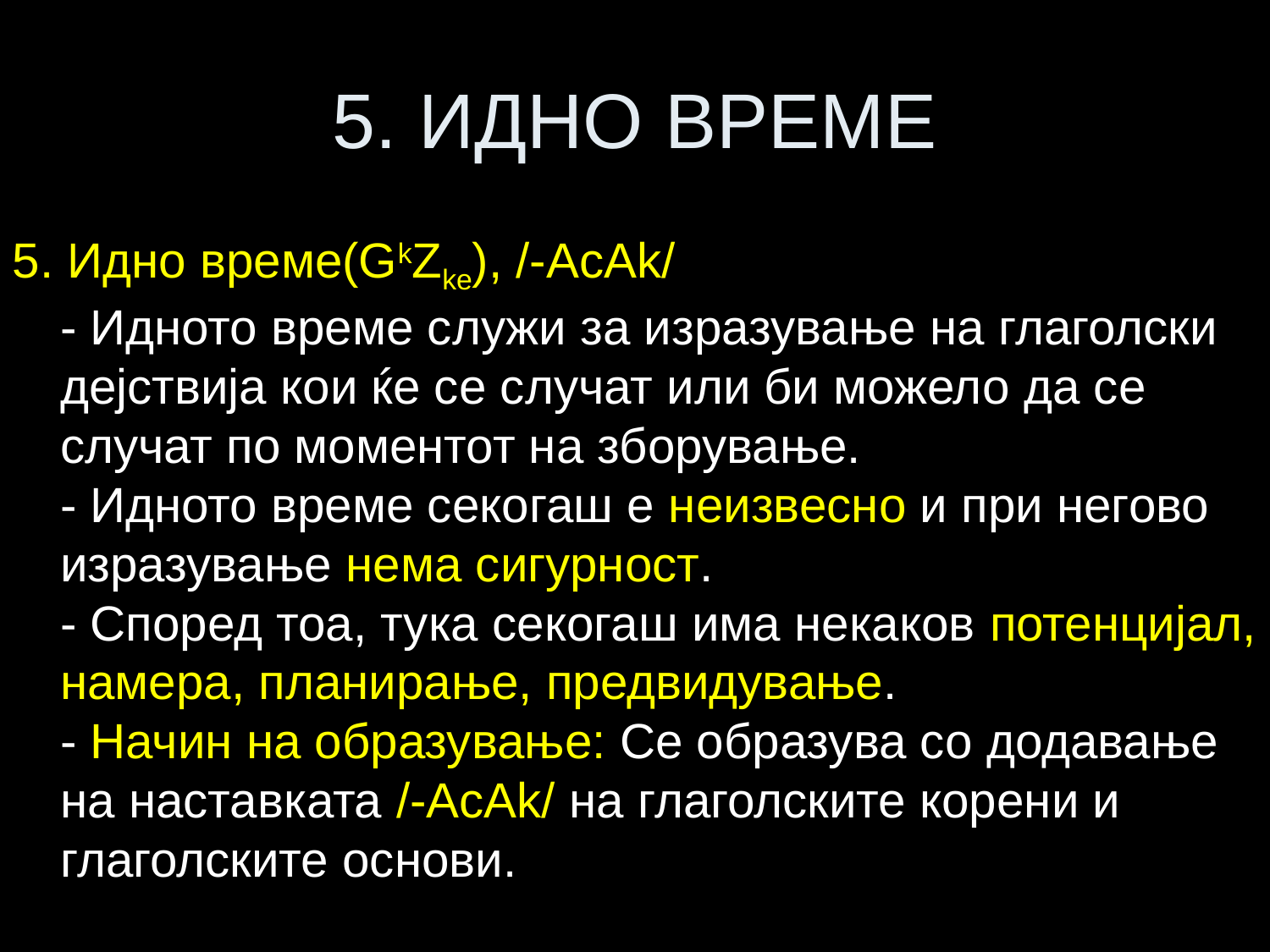

# 5. ИДНО ВРЕМЕ
5. Идно време(GkZke), /-AcAk/
- Идното време служи за изразување на глаголски дејствија кои ќе се случат или би можело да се случат по моментот на зборување.
- Идното време секогаш е неизвесно и при негово изразување нема сигурност.
- Според тоа, тука секогаш има некаков потенцијал, намера, планирање, предвидување.
- Начин на образување: Се образува со додавање на наставката /-AcAk/ на глаголските корени и глаголските основи.